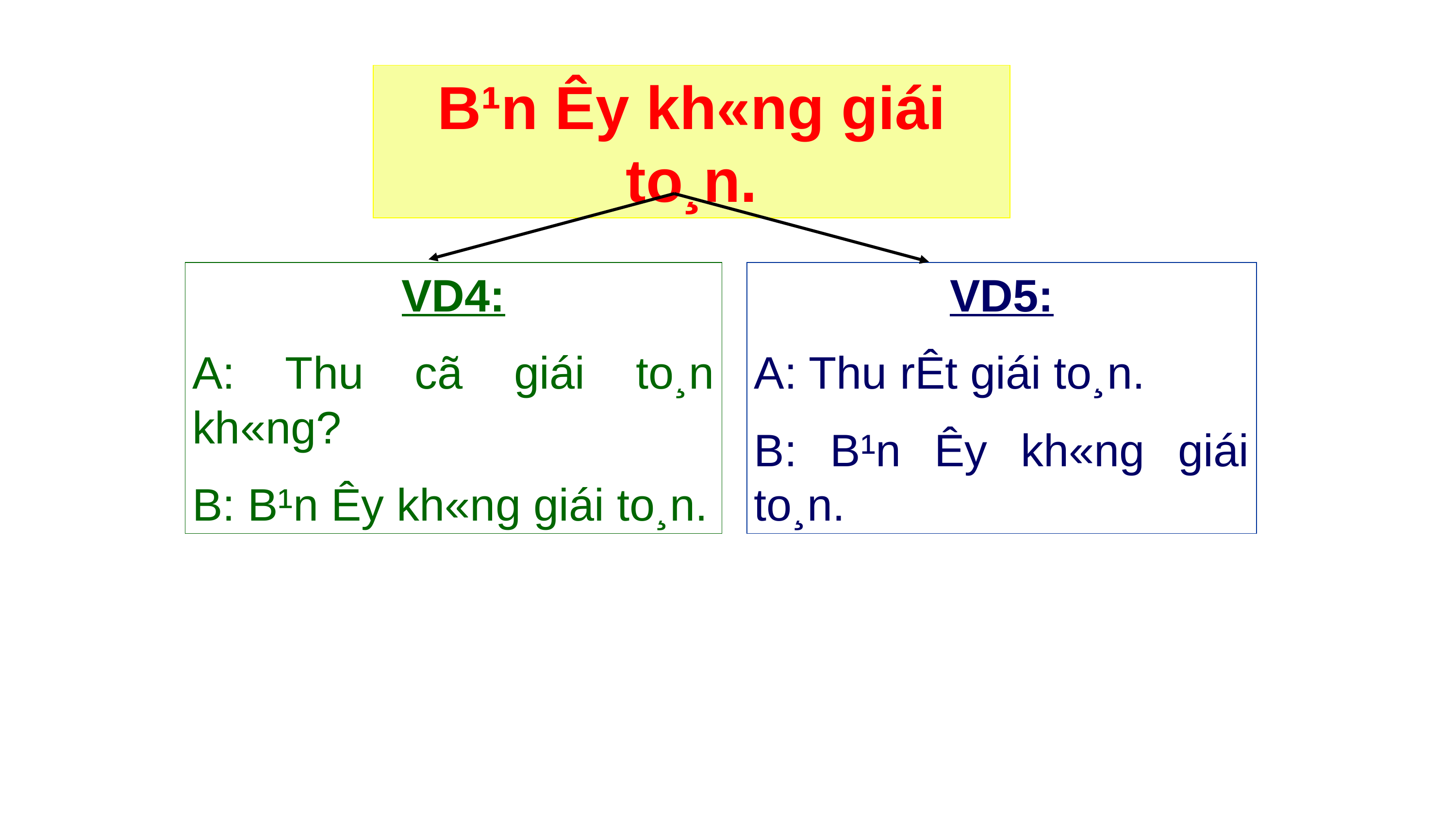

B¹n Êy kh«ng giái to¸n.

VD4:
A: Thu cã giái to¸n kh«ng?
B: B¹n Êy kh«ng giái to¸n.
VD5:
A: Thu rÊt giái to¸n.
B: B¹n Êy kh«ng giái to¸n.